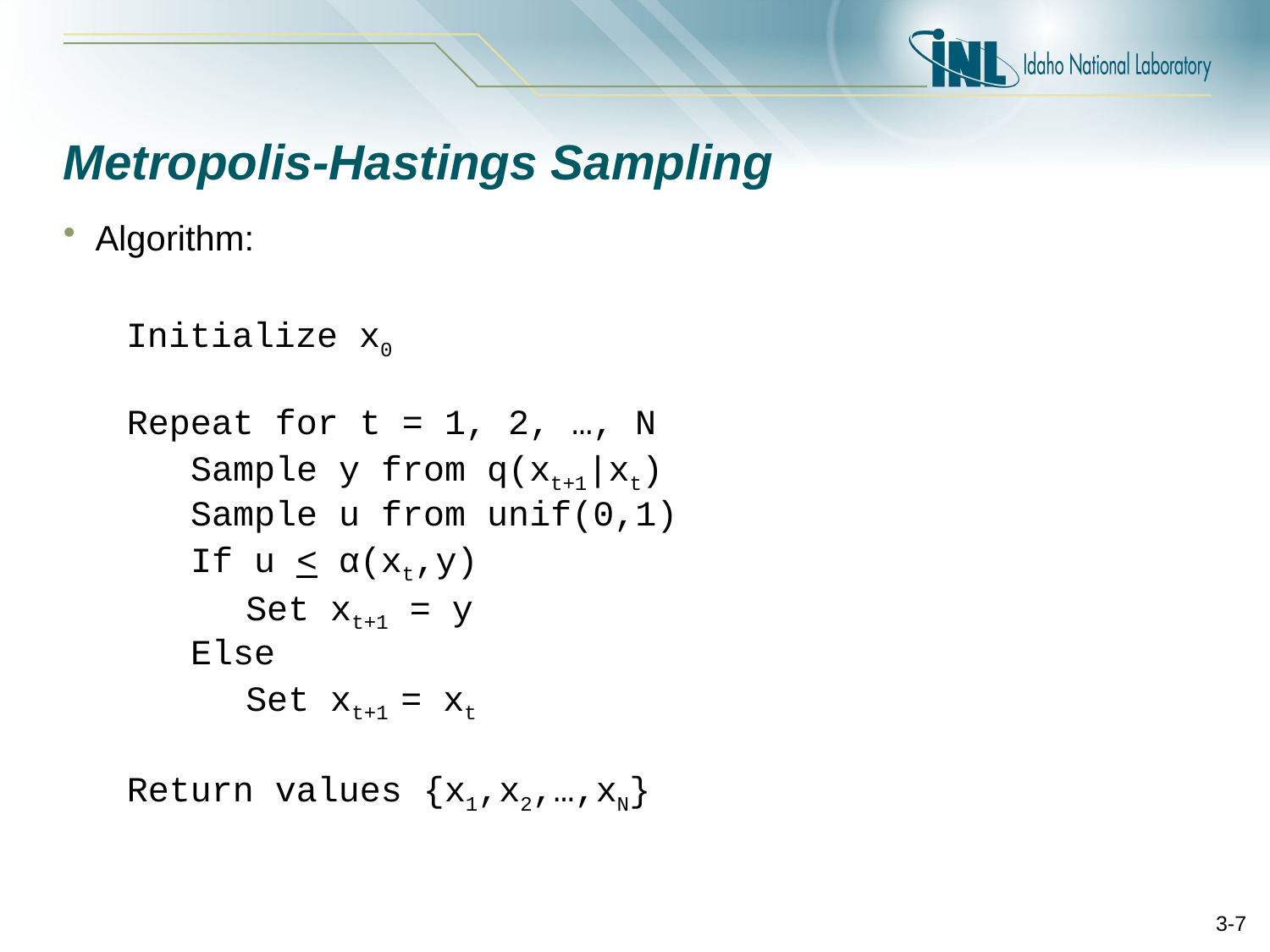

# Metropolis-Hastings Sampling
Algorithm:

Initialize x0

Repeat for t = 1, 2, …, N
Sample y from q(xt+1|xt)
Sample u from unif(0,1)
If u < α(xt,y)
Set xt+1 = y
Else
Set xt+1 = xt

Return values {x1,x2,…,xN}
3-7